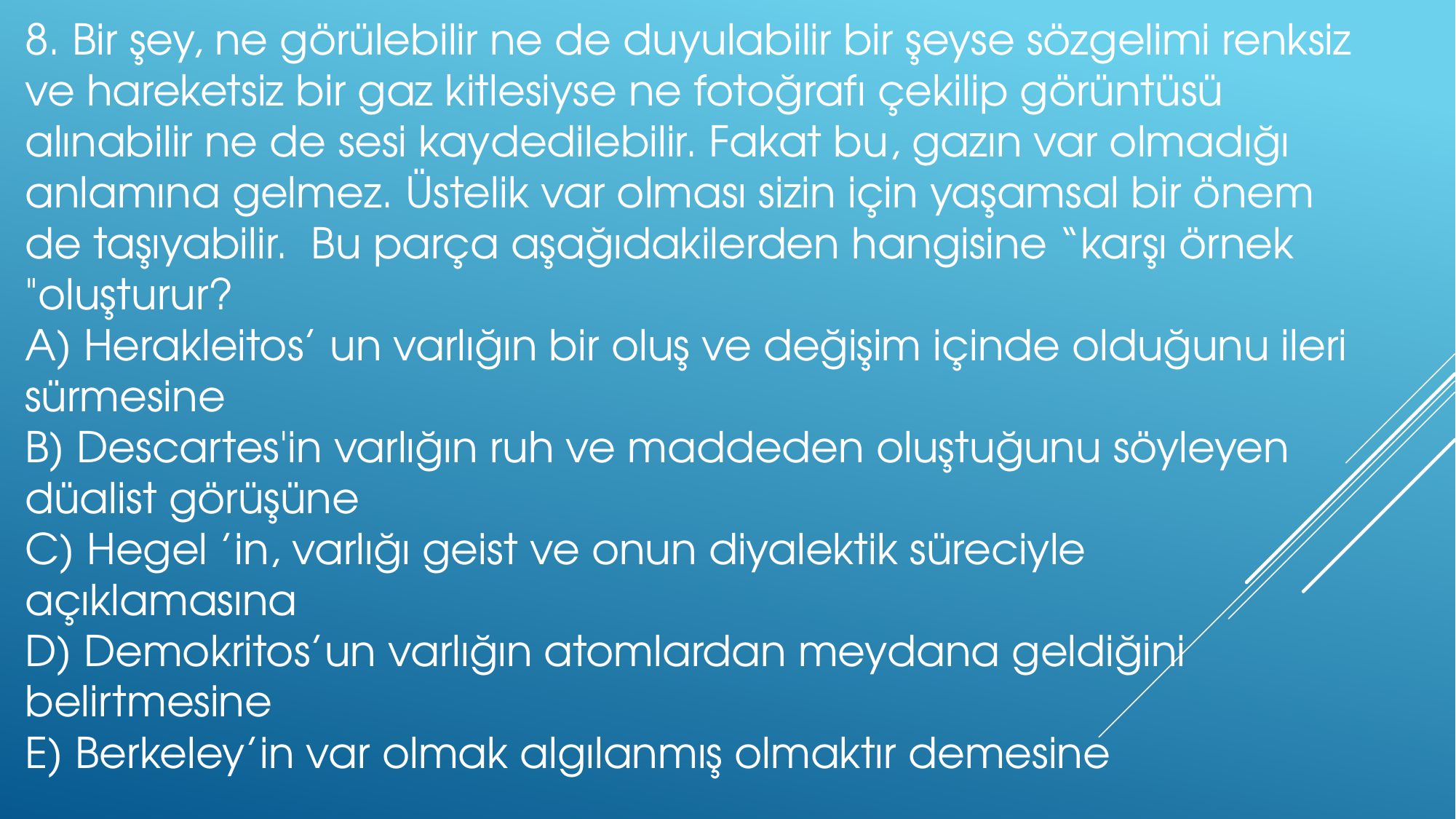

8. Bir şey, ne görülebilir ne de duyulabilir bir şeyse sözgelimi renksiz ve hareketsiz bir gaz kitlesiyse ne fotoğrafı çekilip görüntüsü alınabilir ne de sesi kaydedilebilir. Fakat bu, gazın var olmadığı anlamına gelmez. Üstelik var olması sizin için yaşamsal bir önem de taşıyabilir.  Bu parça aşağıdakilerden hangisine “karşı örnek "oluşturur?
A) Herakleitos’ un varlığın bir oluş ve değişim içinde olduğunu ileri sürmesine
B) Descartes'in varlığın ruh ve maddeden oluştuğunu söyleyen düalist görüşüne
C) Hegel ’in, varlığı geist ve onun diyalektik süreciyle açıklamasına
D) Demokritos’un varlığın atomlardan meydana geldiğini belirtmesine
E) Berkeley’in var olmak algılanmış olmaktır demesine

   (2011-YGS)